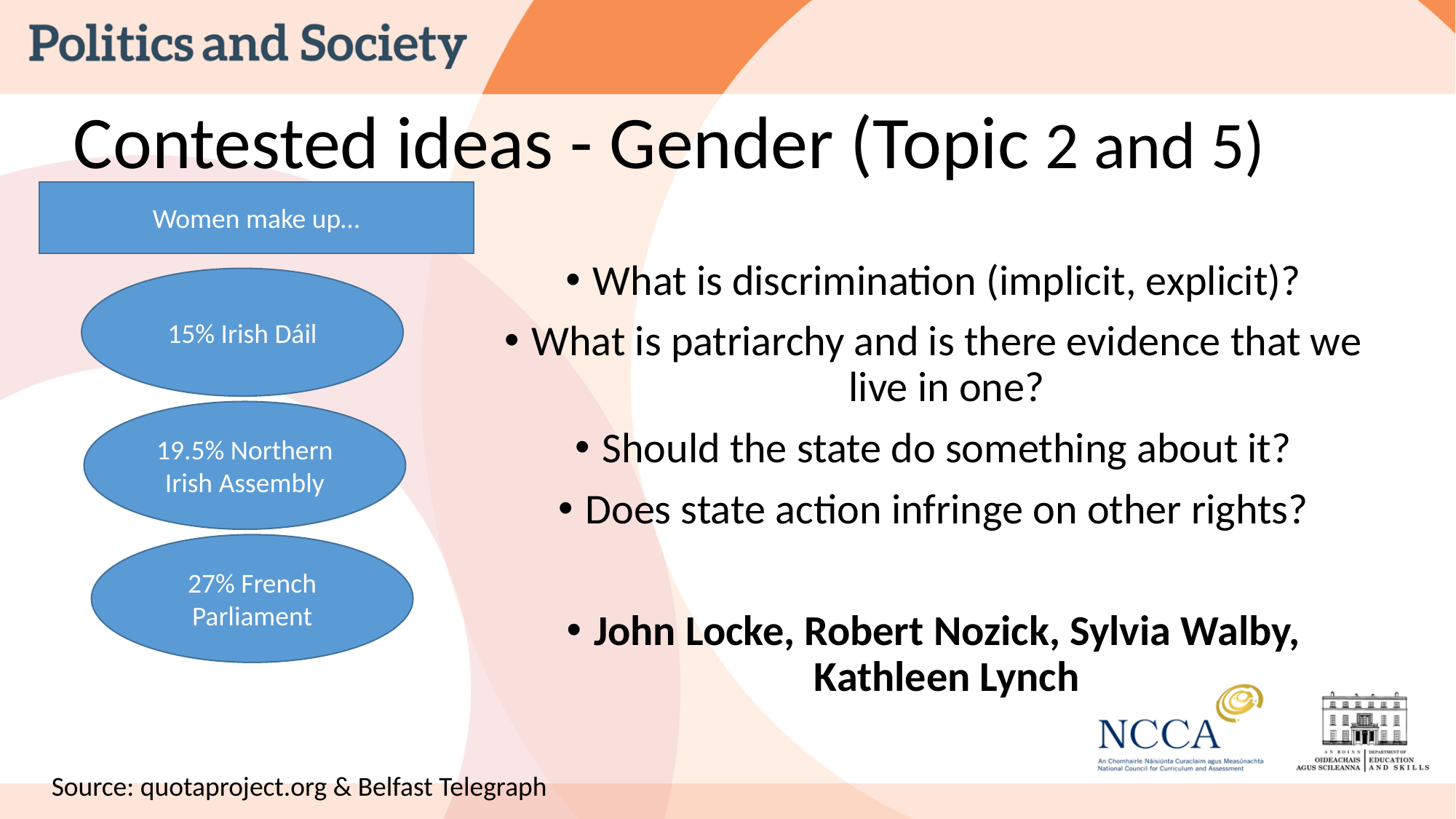

Contested ideas - Gender (Topic 2 and 5)
Women make up…
What is discrimination (implicit, explicit)?
What is patriarchy and is there evidence that we live in one?
Should the state do something about it?
Does state action infringe on other rights?

John Locke, Robert Nozick, Sylvia Walby, Kathleen Lynch

15% Irish Dáil
19.5% Northern Irish Assembly
27% French Parliament
Source: quotaproject.org & Belfast Telegraph